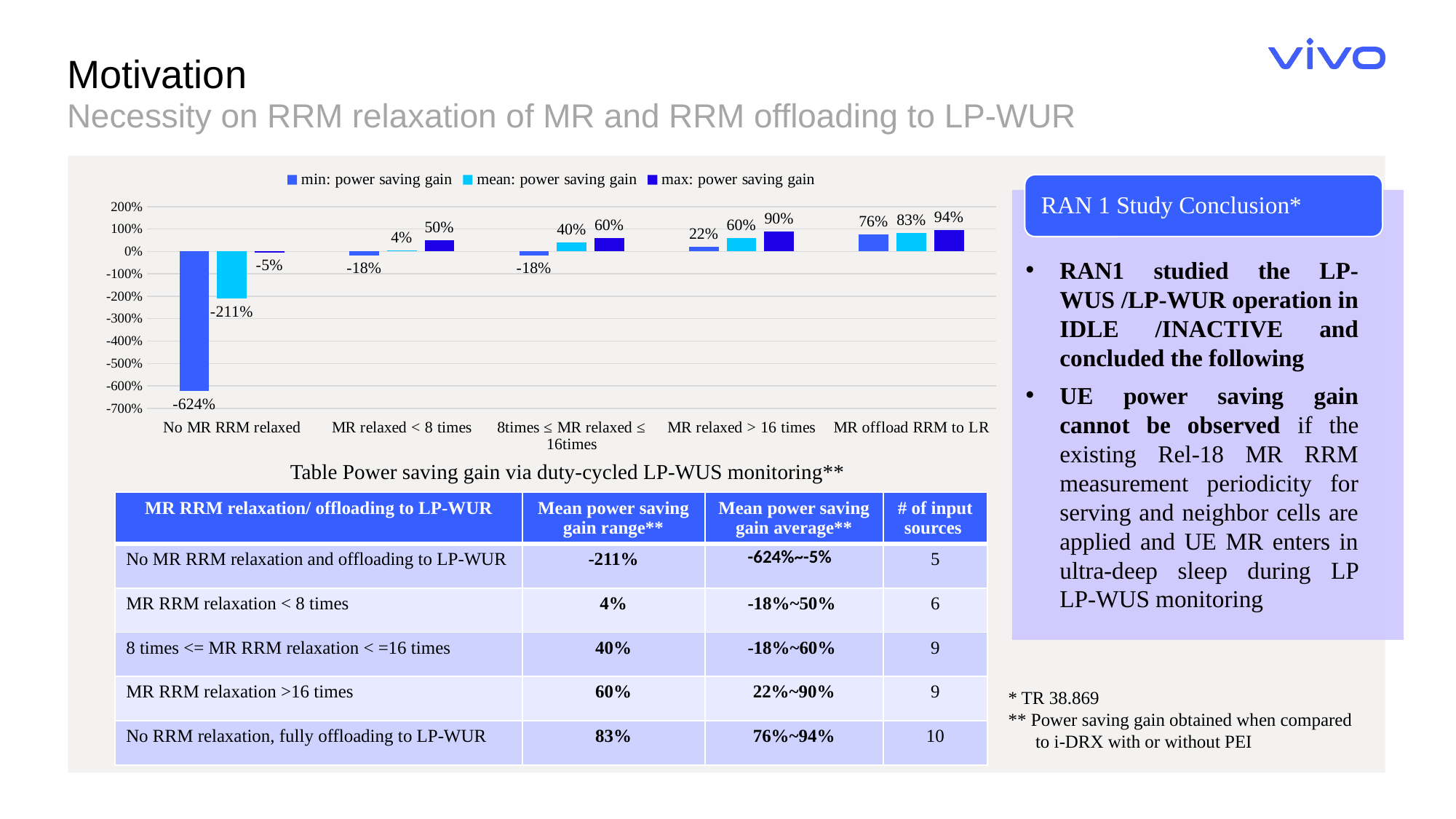

Motivation
Necessity on RRM relaxation of MR and RRM offloading to LP-WUR

### Chart

| Category | min: power saving gain | mean: power saving gain | max: power saving gain |
|---|---|---|---|
| No MR RRM relaxed | -6.24 | -2.11 | -0.05 |
| MR relaxed < 8 times | -0.18 | 0.04 | 0.5 |
| 8times ≤ MR relaxed ≤ 16times | -0.18 | 0.4 | 0.6 |
| MR relaxed > 16 times | 0.22 | 0.6 | 0.9 |
| MR offload RRM to LR | 0.76 | 0.83 | 0.94 |
RAN 1 Study Conclusion*
RAN1 studied the LP-WUS /LP-WUR operation in IDLE /INACTIVE and concluded the following
UE power saving gain cannot be observed if the existing Rel-18 MR RRM measurement periodicity for serving and neighbor cells are applied and UE MR enters in ultra-deep sleep during LP LP-WUS monitoring
Table Power saving gain via duty-cycled LP-WUS monitoring**
| MR RRM relaxation/ offloading to LP-WUR | Mean power saving gain range\*\* | Mean power saving gain average\*\* | # of input sources |
| --- | --- | --- | --- |
| No MR RRM relaxation and offloading to LP-WUR | -211% | -624%~-5% | 5 |
| MR RRM relaxation < 8 times | 4% | -18%~50% | 6 |
| 8 times <= MR RRM relaxation < =16 times | 40% | -18%~60% | 9 |
| MR RRM relaxation >16 times | 60% | 22%~90% | 9 |
| No RRM relaxation, fully offloading to LP-WUR | 83% | 76%~94% | 10 |
* TR 38.869
** Power saving gain obtained when compared
      to i-DRX with or without PEI